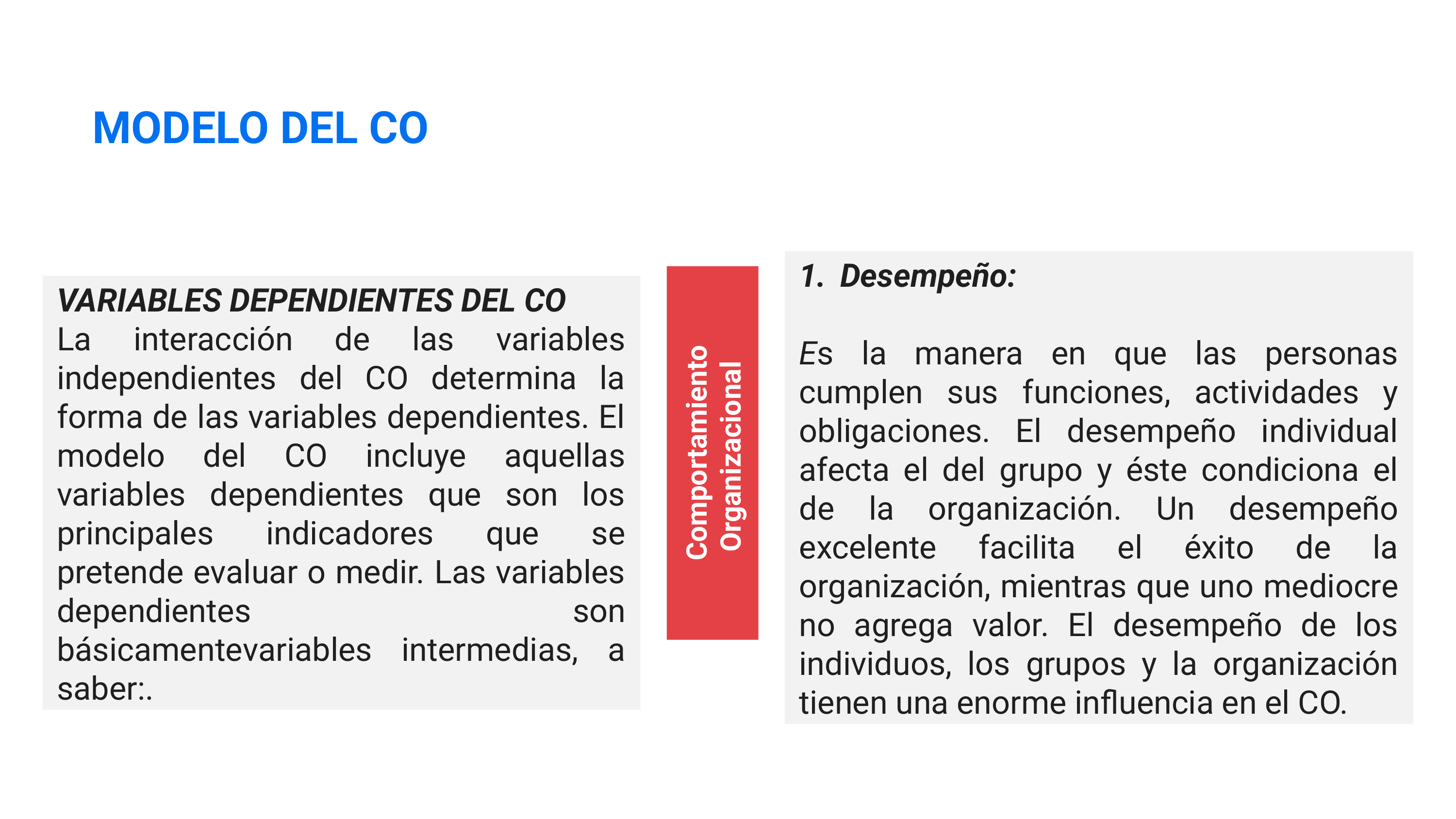

# MODELO DEL CO
Desempeño:

Es la manera en que las personas cumplen sus funciones, actividades y obligaciones. El desempeño individual afecta el del grupo y éste condiciona el de la organización. Un desempeño excelente facilita el éxito de la organización, mientras que uno mediocre no agrega valor. El desempeño de los individuos, los grupos y la organización tienen una enorme influencia en el CO.
Comportamiento Organizacional
VARIABLES DEPENDIENTES DEL CO
La interacción de las variables independientes del CO determina la forma de las variables dependientes. El modelo del CO incluye aquellas variables dependientes que son los principales indicadores que se pretende evaluar o medir. Las variables dependientes son básicamentevariables intermedias, a saber:.